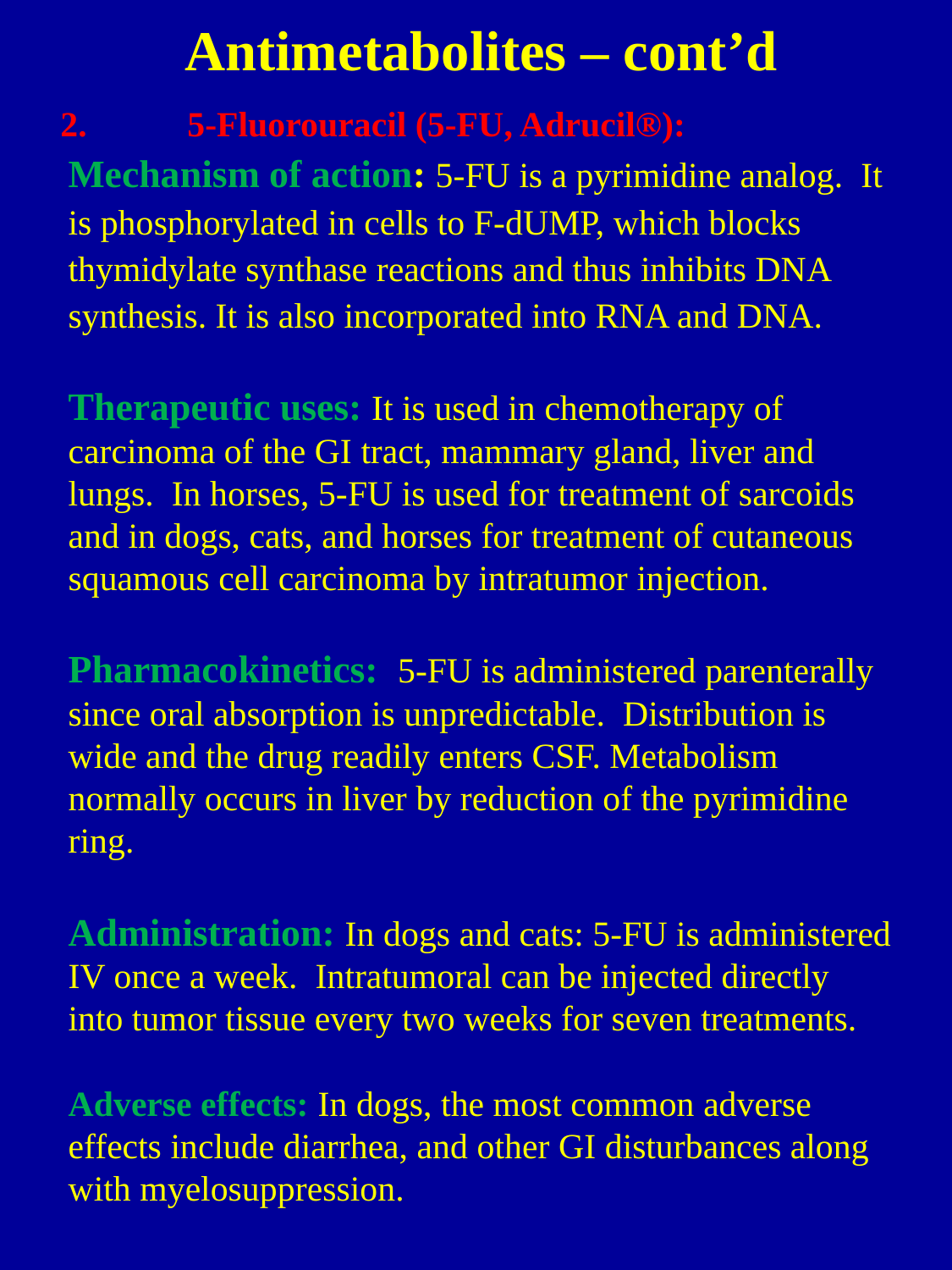

# Antimetabolites – cont’d
2.	5-Fluorouracil (5-FU, Adrucil®):
Mechanism of action: 5-FU is a pyrimidine analog.  It is phosphorylated in cells to F-dUMP, which blocks thymidylate synthase reactions and thus inhibits DNA synthesis. It is also incorporated into RNA and DNA.

Therapeutic uses: It is used in chemotherapy of carcinoma of the GI tract, mammary gland, liver and lungs.  In horses, 5-FU is used for treatment of sarcoids and in dogs, cats, and horses for treatment of cutaneous squamous cell carcinoma by intratumor injection.

Pharmacokinetics:  5-FU is administered parenterally since oral absorption is unpredictable.  Distribution is wide and the drug readily enters CSF. Metabolism normally occurs in liver by reduction of the pyrimidine ring.

Administration: In dogs and cats: 5-FU is administered IV once a week.  Intratumoral can be injected directly into tumor tissue every two weeks for seven treatments.

Adverse effects: In dogs, the most common adverse effects include diarrhea, and other GI disturbances along with myelosuppression.